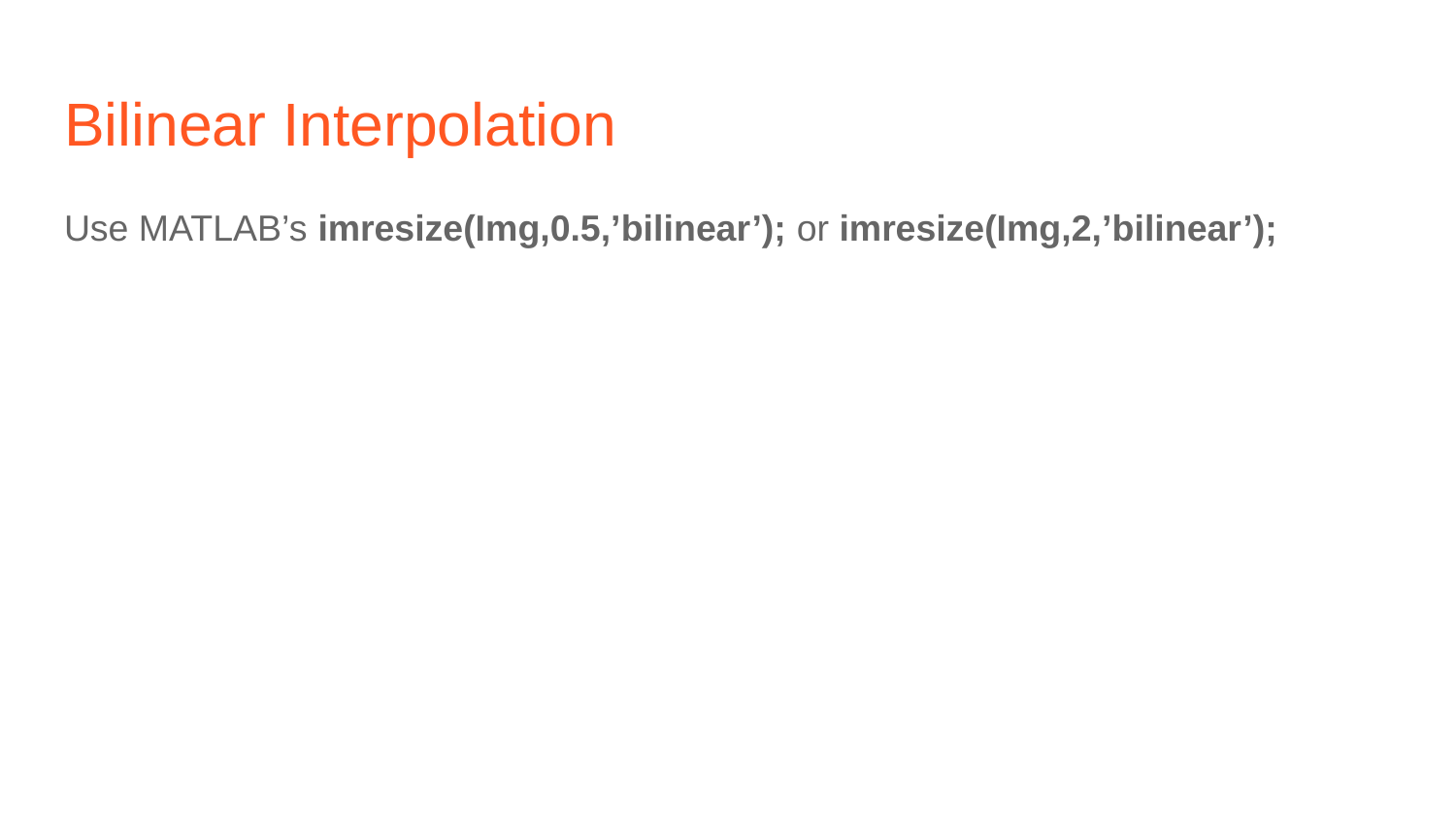

# Bilinear Interpolation
Use MATLAB’s imresize(Img,0.5,’bilinear’); or imresize(Img,2,’bilinear’);